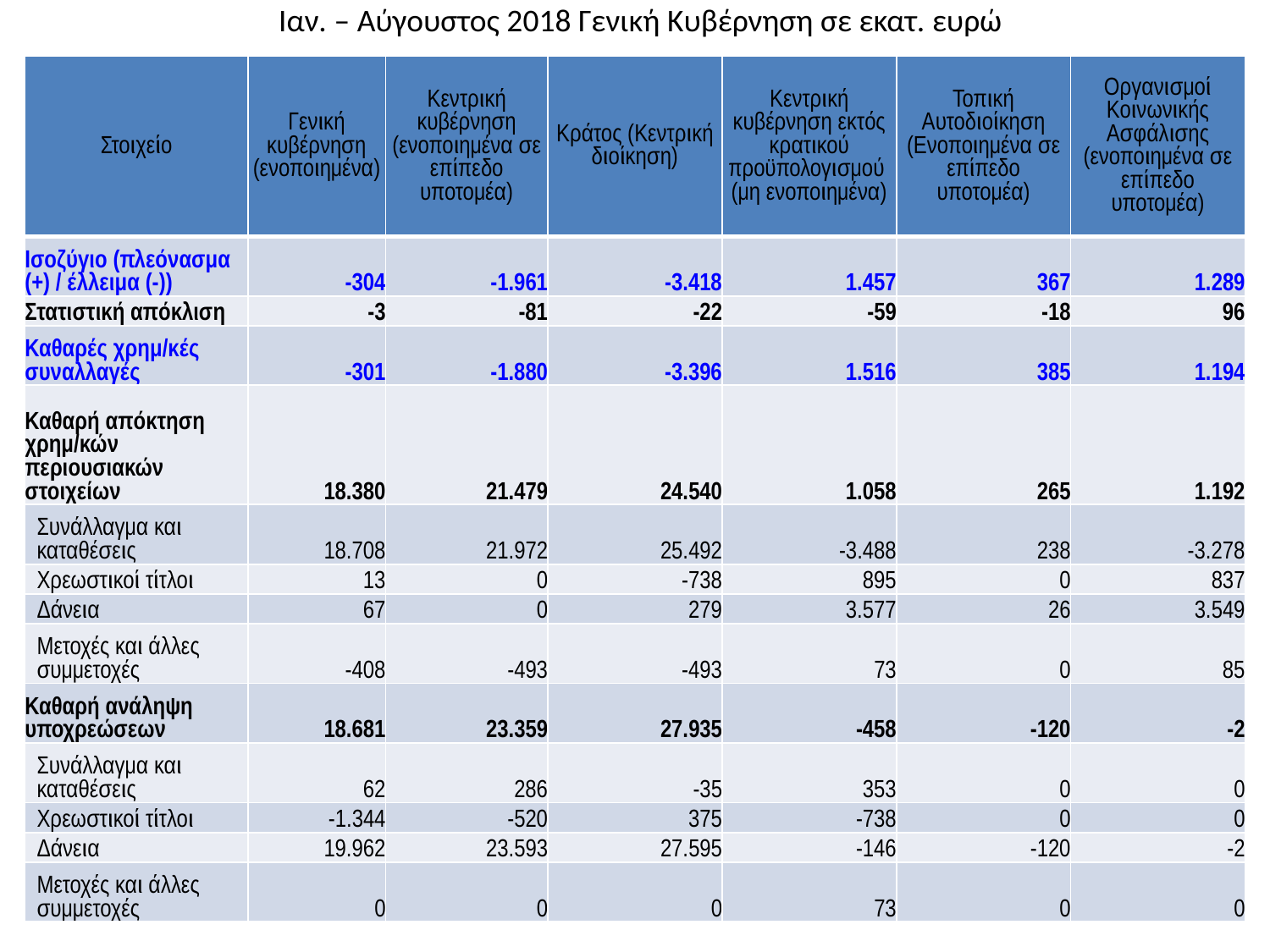

# Ιαν. – Αύγουστος 2018 Γενική Κυβέρνηση σε εκατ. ευρώ
| Στοιχείο | Γενική κυβέρνηση (ενοποιημένα) | Κεντρική κυβέρνηση (ενοποιημένα σε επίπεδο υποτομέα) | Κράτος (Κεντρική διοίκηση) | Κεντρική κυβέρνηση εκτός κρατικού προϋπολογισμού (μη ενοποιημένα) | Τοπική Αυτοδιοίκηση (Ενοποιημένα σε επίπεδο υποτομέα) | Οργανισμοί Κοινωνικής Ασφάλισης (ενοποιημένα σε επίπεδο υποτομέα) |
| --- | --- | --- | --- | --- | --- | --- |
| Ισοζύγιο (πλεόνασμα (+) / έλλειμα (-)) | -304 | -1.961 | -3.418 | 1.457 | 367 | 1.289 |
| Στατιστική απόκλιση | -3 | -81 | -22 | -59 | -18 | 96 |
| Καθαρές χρημ/κές συναλλαγές | -301 | -1.880 | -3.396 | 1.516 | 385 | 1.194 |
| Καθαρή απόκτηση χρημ/κών περιουσιακών στοιχείων | 18.380 | 21.479 | 24.540 | 1.058 | 265 | 1.192 |
| Συνάλλαγμα και καταθέσεις | 18.708 | 21.972 | 25.492 | -3.488 | 238 | -3.278 |
| Χρεωστικοί τίτλοι | 13 | 0 | -738 | 895 | 0 | 837 |
| Δάνεια | 67 | 0 | 279 | 3.577 | 26 | 3.549 |
| Μετοχές και άλλες συμμετοχές | -408 | -493 | -493 | 73 | 0 | 85 |
| Καθαρή ανάληψη υποχρεώσεων | 18.681 | 23.359 | 27.935 | -458 | -120 | -2 |
| Συνάλλαγμα και καταθέσεις | 62 | 286 | -35 | 353 | 0 | 0 |
| Χρεωστικοί τίτλοι | -1.344 | -520 | 375 | -738 | 0 | 0 |
| Δάνεια | 19.962 | 23.593 | 27.595 | -146 | -120 | -2 |
| Μετοχές και άλλες συμμετοχές | 0 | 0 | 0 | 73 | 0 | 0 |